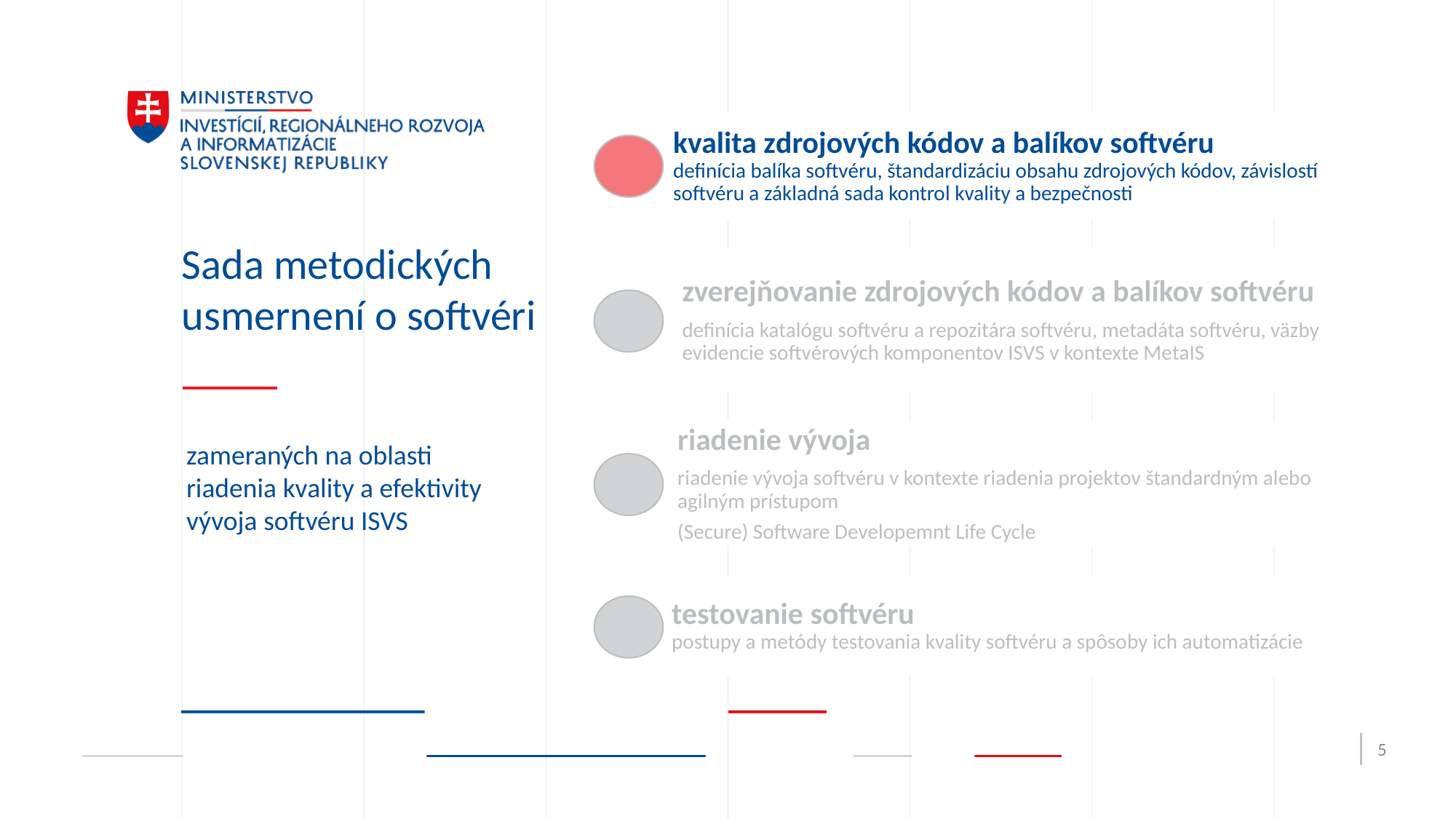

kvalita zdrojových kódov a balíkov softvéru
definícia balíka softvéru, štandardizáciu obsahu zdrojových kódov, závislostí softvéru a základná sada kontrol kvality a bezpečnosti
zverejňovanie zdrojových kódov a balíkov softvéru
definícia katalógu softvéru a repozitára softvéru, metadáta softvéru, väzby evidencie softvérových komponentov ISVS v kontexte MetaIS
riadenie vývoja
riadenie vývoja softvéru v kontexte riadenia projektov štandardným alebo agilným prístupom
(Secure) Software Developemnt Life Cycle
testovanie softvéru
postupy a metódy testovania kvality softvéru a spôsoby ich automatizácie
# Sada metodických usmernení o softvéri
zameraných na oblasti riadenia kvality a efektivity vývoja softvéru ISVS